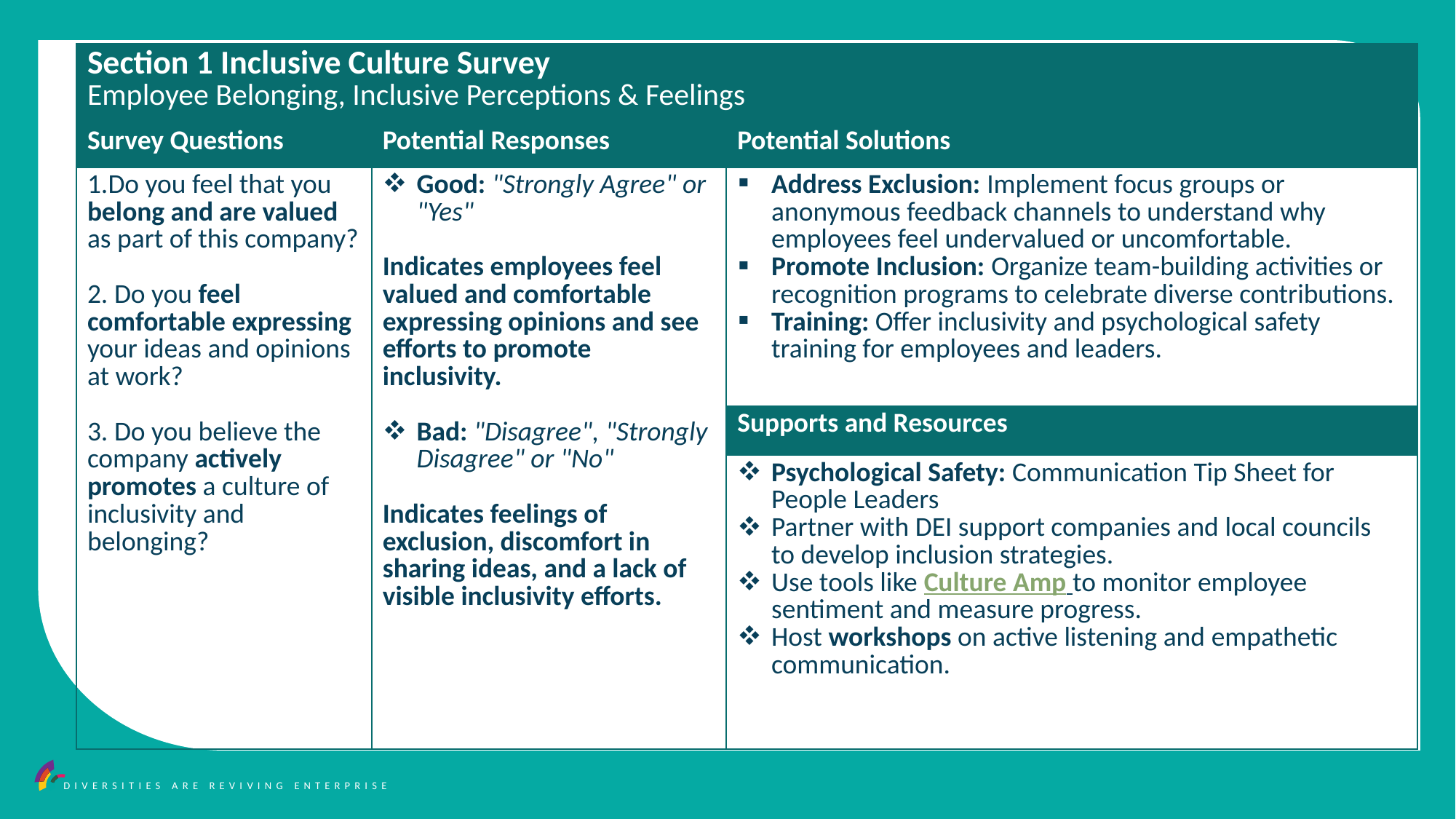

| Section 1 Inclusive Culture Survey Employee Belonging, Inclusive Perceptions & Feelings |  |  |
| --- | --- | --- |
| Survey Questions | Potential Responses | Potential Solutions |
| 1.Do you feel that you belong and are valued as part of this company? 2. Do you feel comfortable expressing your ideas and opinions at work? 3. Do you believe the company actively promotes a culture of inclusivity and belonging? | Good: "Strongly Agree" or "Yes" Indicates employees feel valued and comfortable expressing opinions and see efforts to promote inclusivity. Bad: "Disagree", "Strongly Disagree" or "No" Indicates feelings of exclusion, discomfort in sharing ideas, and a lack of visible inclusivity efforts. | Address Exclusion: Implement focus groups or anonymous feedback channels to understand why employees feel undervalued or uncomfortable. Promote Inclusion: Organize team-building activities or recognition programs to celebrate diverse contributions. Training: Offer inclusivity and psychological safety training for employees and leaders. |
|  |  | Supports and Resources |
|  |  | Psychological Safety: Communication Tip Sheet for People Leaders Partner with DEI support companies and local councils to develop inclusion strategies. Use tools like Culture Amp to monitor employee sentiment and measure progress. Host workshops on active listening and empathetic communication. |